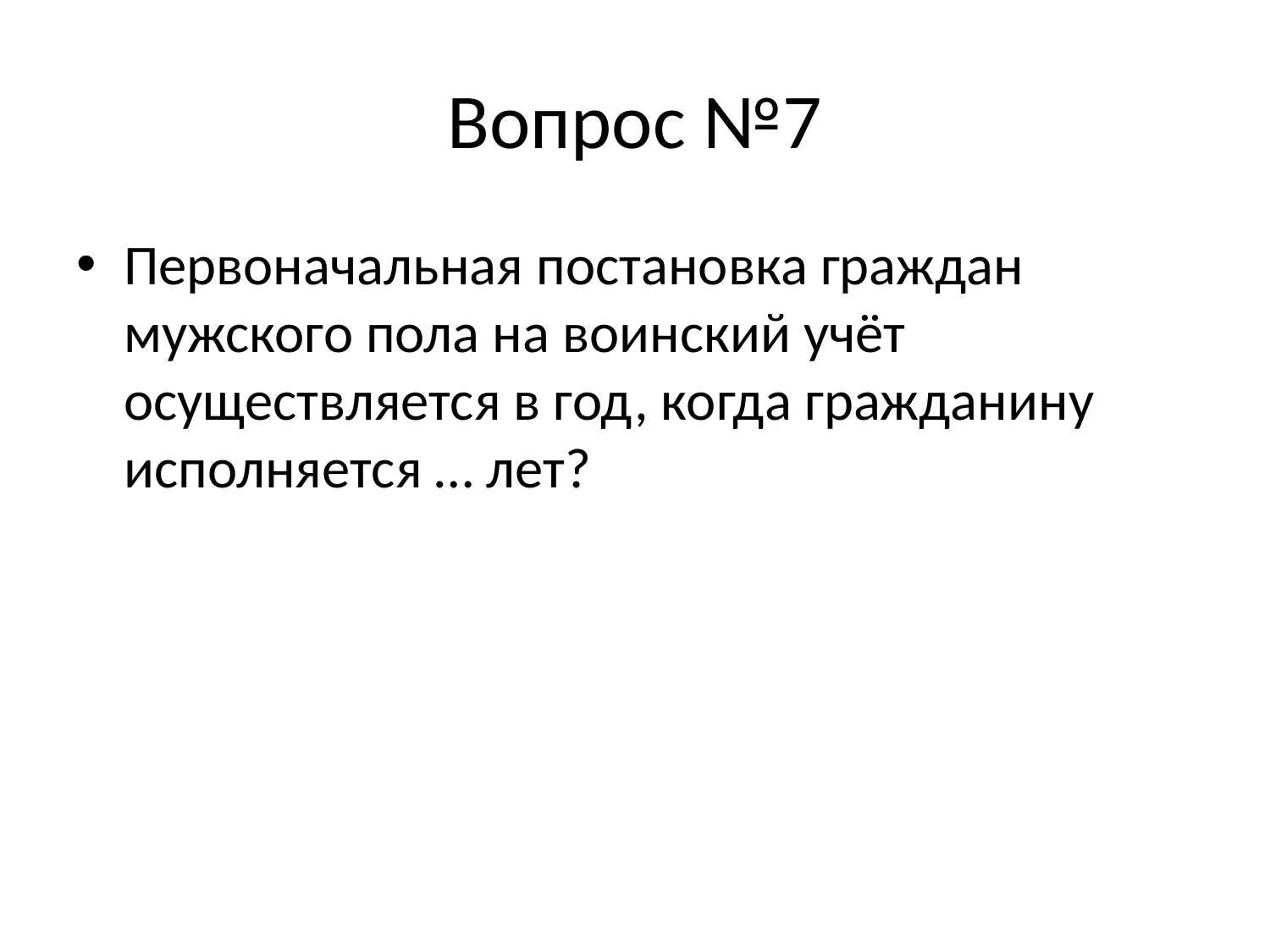

# Вопрос №7
Первоначальная постановка граждан мужского пола на воинский учёт осуществляется в год, когда гражданину исполняется … лет?